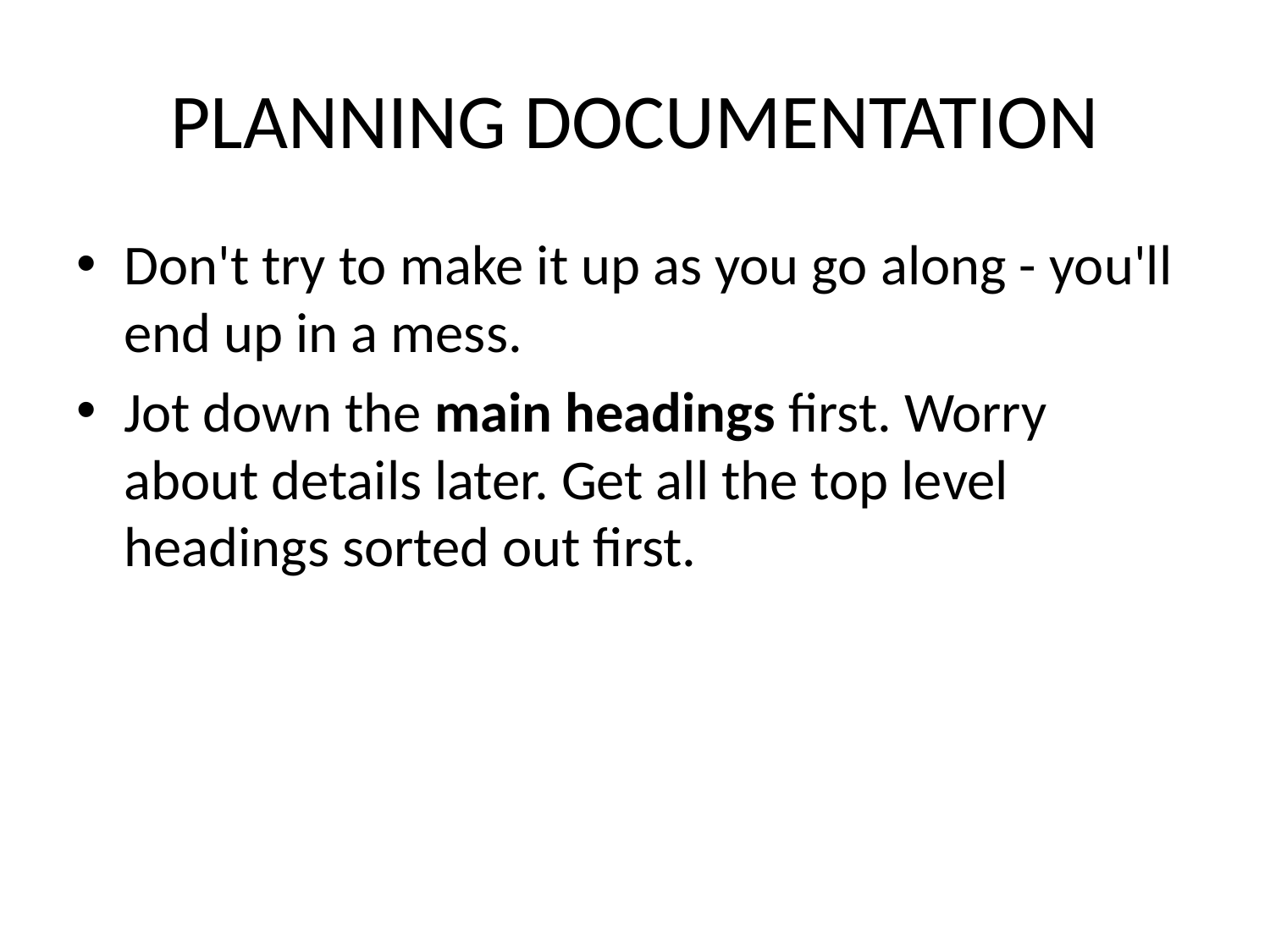

# PLANNING DOCUMENTATION
Don't try to make it up as you go along - you'll end up in a mess.
Jot down the main headings first. Worry about details later. Get all the top level headings sorted out first.